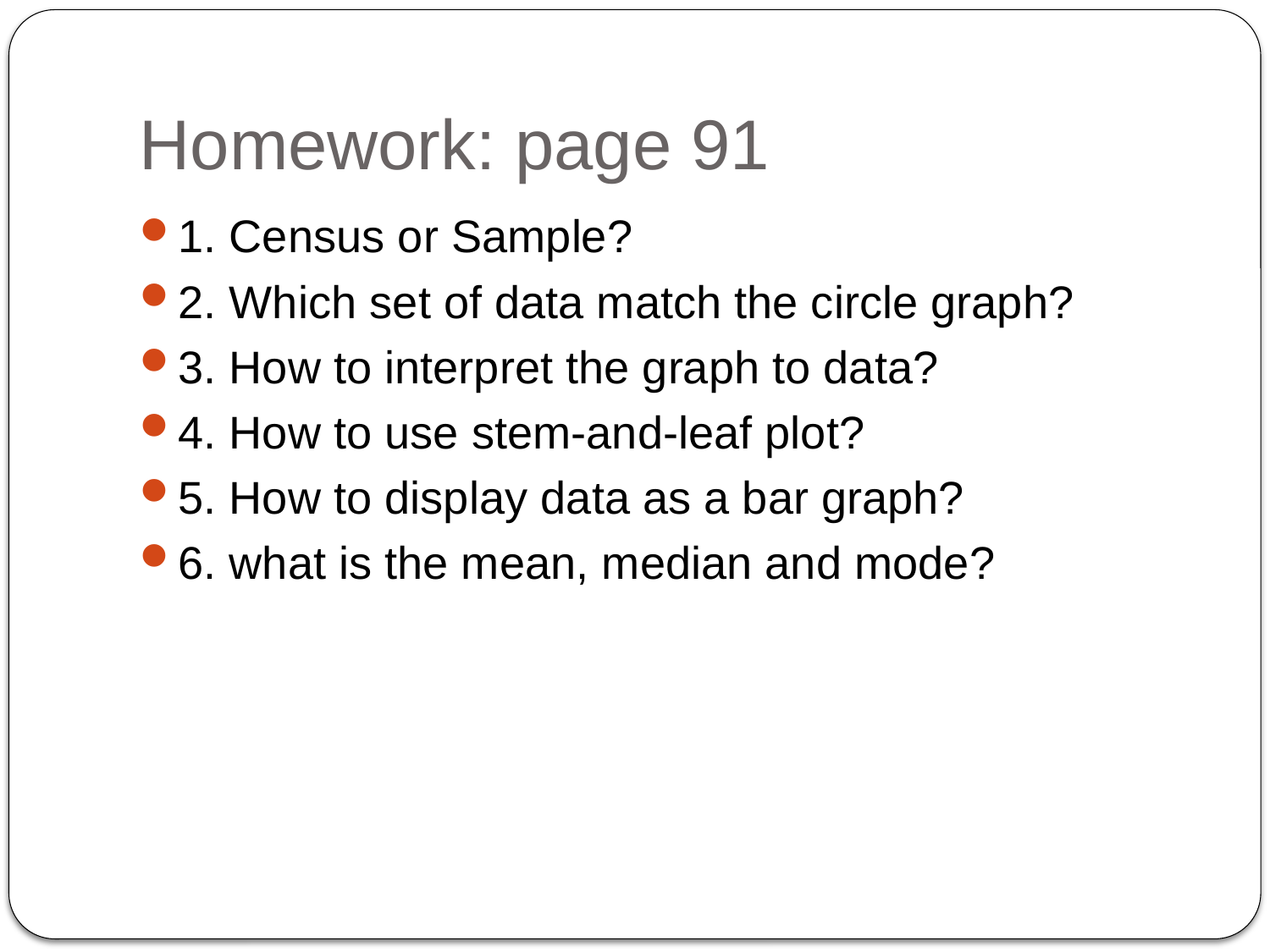

# Homework: page 91
1. Census or Sample?
2. Which set of data match the circle graph?
3. How to interpret the graph to data?
4. How to use stem-and-leaf plot?
5. How to display data as a bar graph?
6. what is the mean, median and mode?